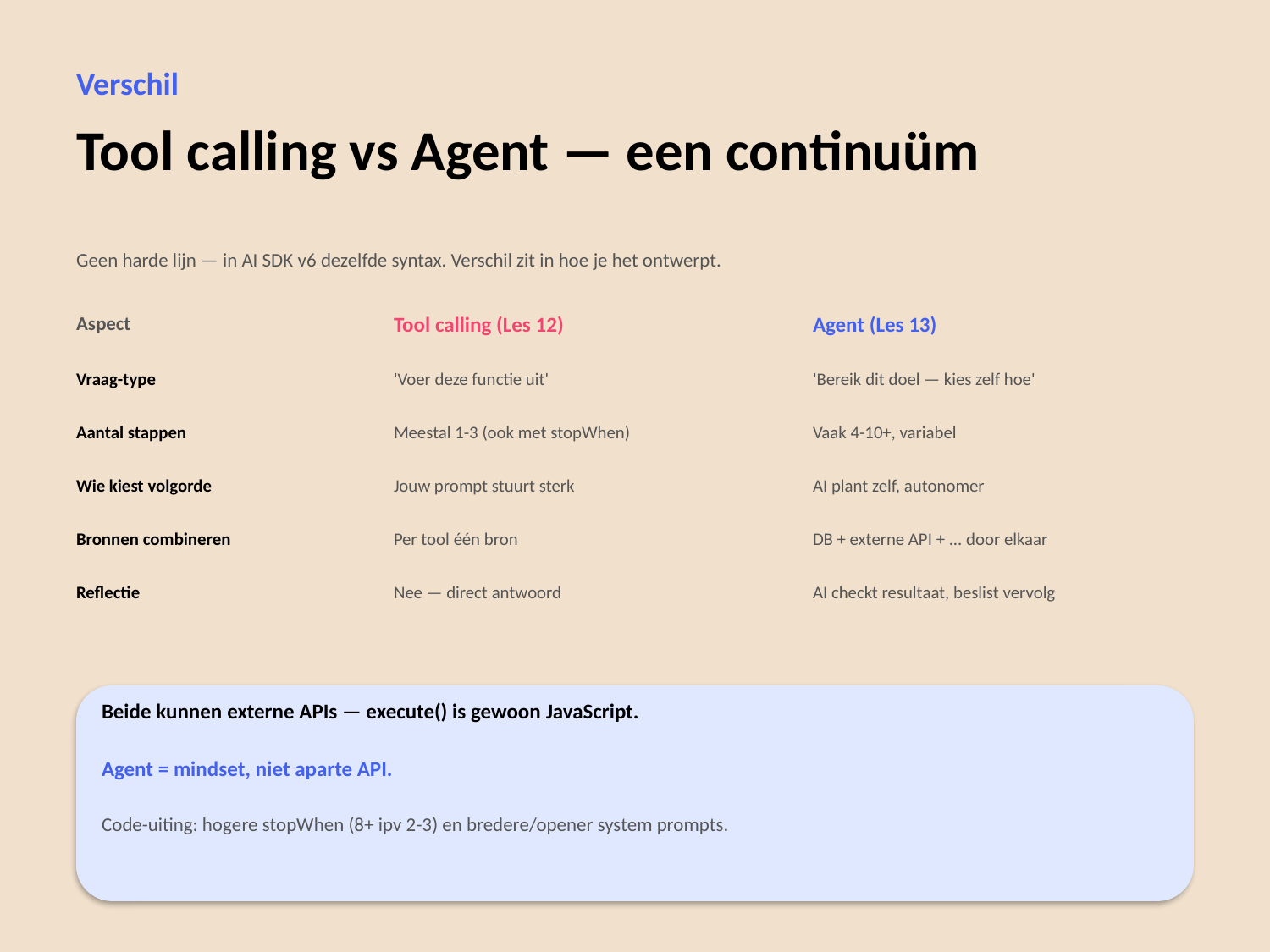

Verschil
Tool calling vs Agent — een continuüm
Geen harde lijn — in AI SDK v6 dezelfde syntax. Verschil zit in hoe je het ontwerpt.
Aspect
Tool calling (Les 12)
Agent (Les 13)
Vraag-type
'Voer deze functie uit'
'Bereik dit doel — kies zelf hoe'
Aantal stappen
Meestal 1-3 (ook met stopWhen)
Vaak 4-10+, variabel
Wie kiest volgorde
Jouw prompt stuurt sterk
AI plant zelf, autonomer
Bronnen combineren
Per tool één bron
DB + externe API + ... door elkaar
Reflectie
Nee — direct antwoord
AI checkt resultaat, beslist vervolg

Beide kunnen externe APIs — execute() is gewoon JavaScript.
Agent = mindset, niet aparte API.
Code-uiting: hogere stopWhen (8+ ipv 2-3) en bredere/opener system prompts.